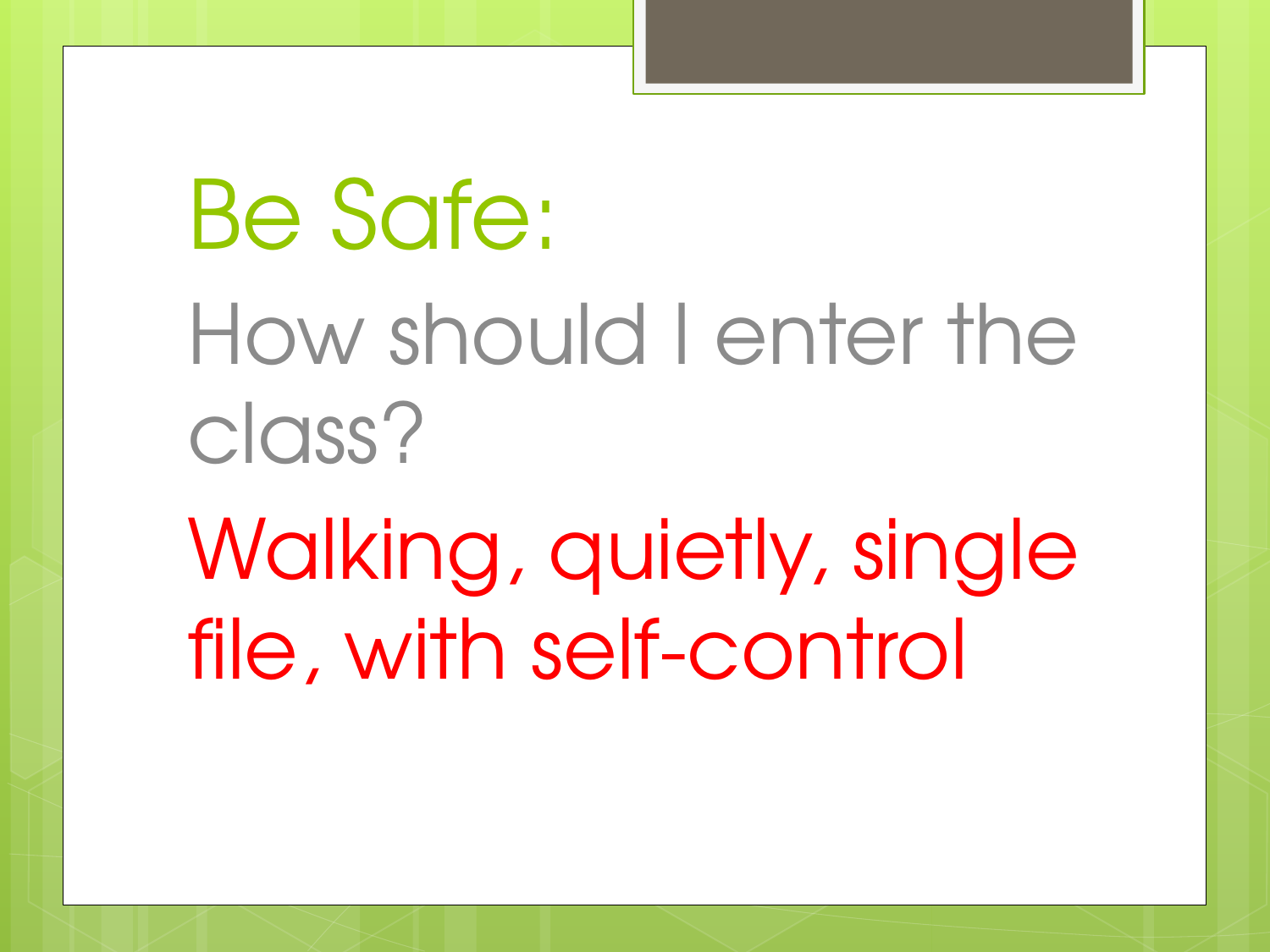

# Be Safe:
How should I enter the class?
Walking, quietly, single file, with self-control